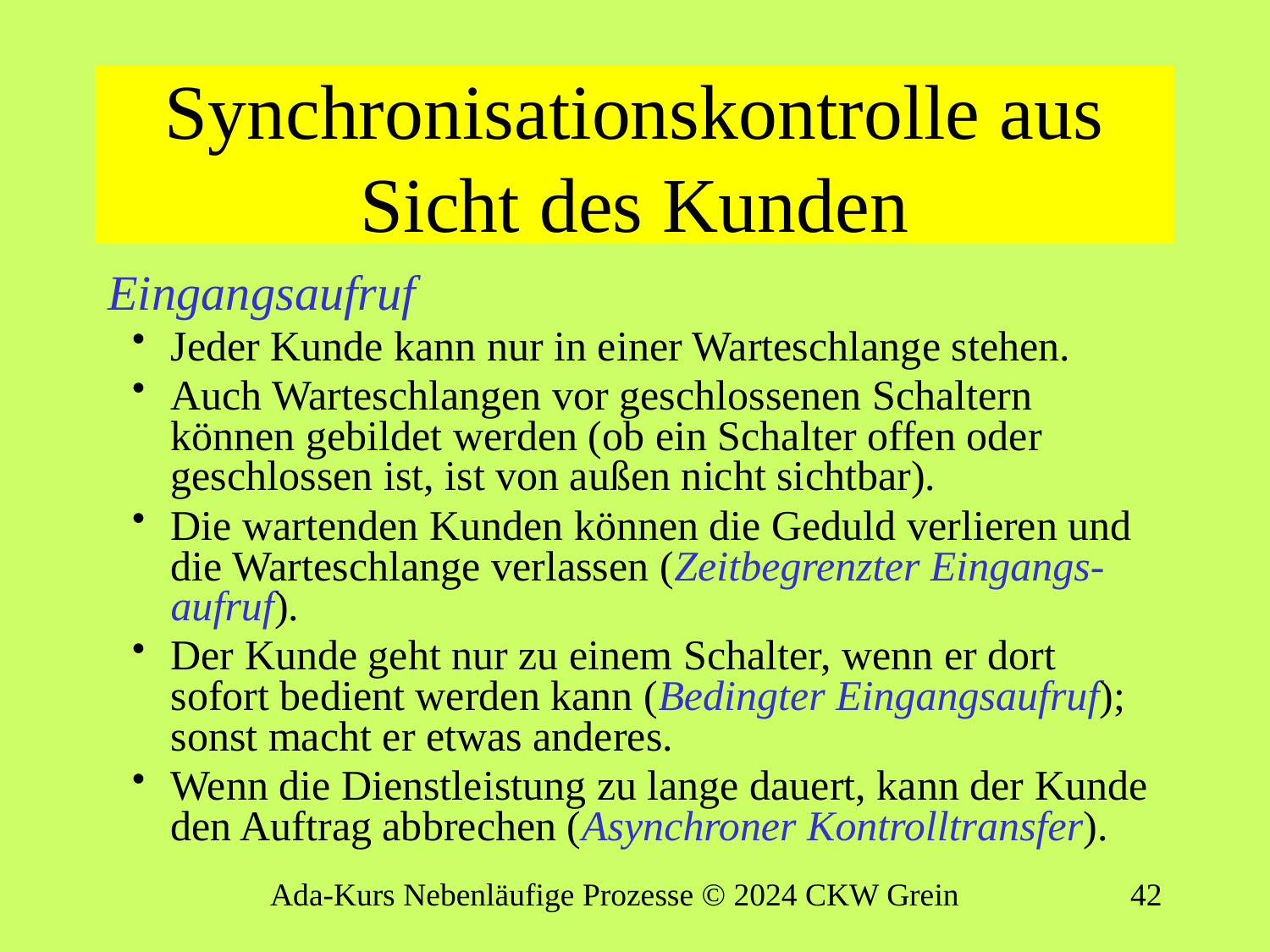

# Synchronisationskontrolle aus Sicht des Kunden
Eingangsaufruf
Jeder Kunde kann nur in einer Warteschlange stehen.
Auch Warteschlangen vor geschlossenen Schaltern können gebildet werden (ob ein Schalter offen oder geschlossen ist, ist von außen nicht sichtbar).
Die wartenden Kunden können die Geduld verlieren und die Warteschlange verlassen (Zeitbegrenzter Eingangs-aufruf).
Der Kunde geht nur zu einem Schalter, wenn er dort sofort bedient werden kann (Bedingter Eingangsaufruf); sonst macht er etwas anderes.
Wenn die Dienstleistung zu lange dauert, kann der Kunde den Auftrag abbrechen (Asynchroner Kontrolltransfer).

Ada-Kurs Nebenläufige Prozesse © 2024 CKW Grein
42